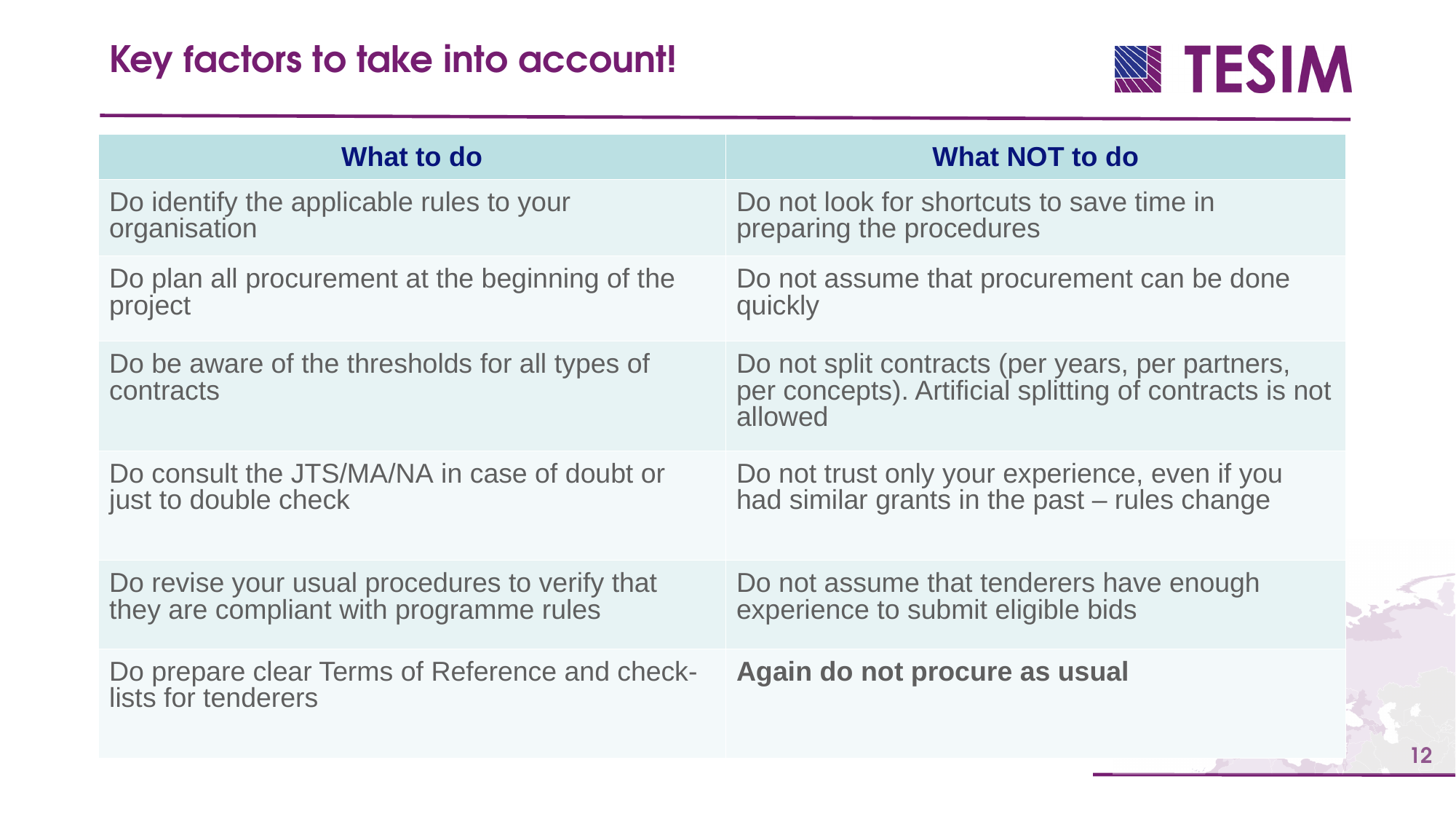

Key factors to take into account!
| What to do | What NOT to do |
| --- | --- |
| Do identify the applicable rules to your organisation | Do not look for shortcuts to save time in preparing the procedures |
| Do plan all procurement at the beginning of the project | Do not assume that procurement can be done quickly |
| Do be aware of the thresholds for all types of contracts | Do not split contracts (per years, per partners, per concepts). Artificial splitting of contracts is not allowed |
| Do consult the JTS/MA/NA in case of doubt or just to double check | Do not trust only your experience, even if you had similar grants in the past – rules change |
| Do revise your usual procedures to verify that they are compliant with programme rules | Do not assume that tenderers have enough experience to submit eligible bids |
| Do prepare clear Terms of Reference and check-lists for tenderers | Again do not procure as usual |